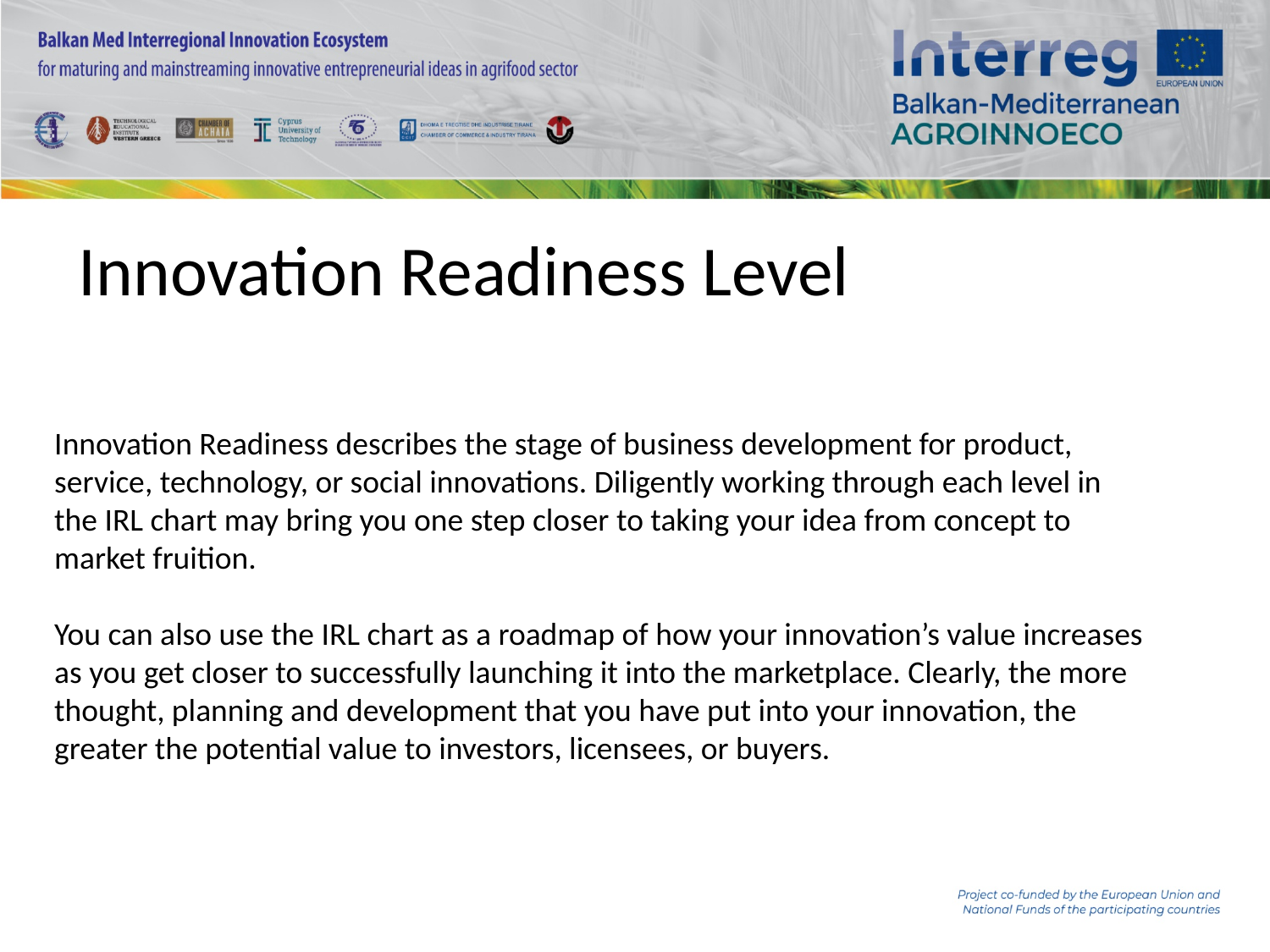

Innovation Readiness Level
Innovation Readiness describes the stage of business development for product, service, technology, or social innovations. Diligently working through each level in the IRL chart may bring you one step closer to taking your idea from concept to market fruition.

You can also use the IRL chart as a roadmap of how your innovation’s value increases as you get closer to successfully launching it into the marketplace. Clearly, the more thought, planning and development that you have put into your innovation, the greater the potential value to investors, licensees, or buyers.